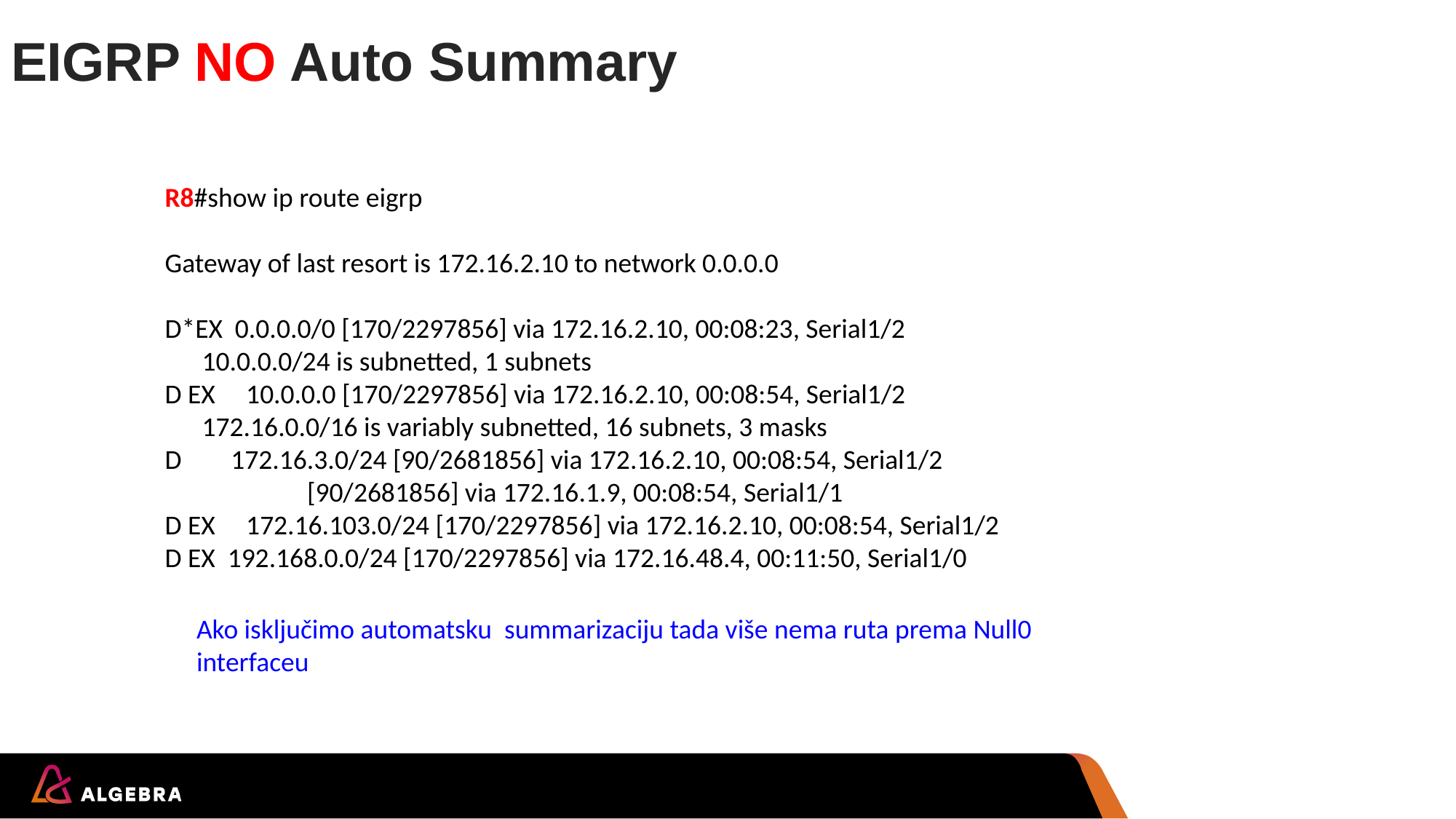

# EIGRP NO Auto Summary
R8#show ip route eigrp

Gateway of last resort is 172.16.2.10 to network 0.0.0.0

D*EX  0.0.0.0/0 [170/2297856] via 172.16.2.10, 00:08:23, Serial1/2
      10.0.0.0/24 is subnetted, 1 subnets
D EX     10.0.0.0 [170/2297856] via 172.16.2.10, 00:08:54, Serial1/2
      172.16.0.0/16 is variably subnetted, 16 subnets, 3 masks
D        172.16.3.0/24 [90/2681856] via 172.16.2.10, 00:08:54, Serial1/2
                       [90/2681856] via 172.16.1.9, 00:08:54, Serial1/1
D EX     172.16.103.0/24 [170/2297856] via 172.16.2.10, 00:08:54, Serial1/2
D EX  192.168.0.0/24 [170/2297856] via 172.16.48.4, 00:11:50, Serial1/0
Ako isključimo automatsku  summarizaciju tada više nema ruta prema Null0 interfaceu